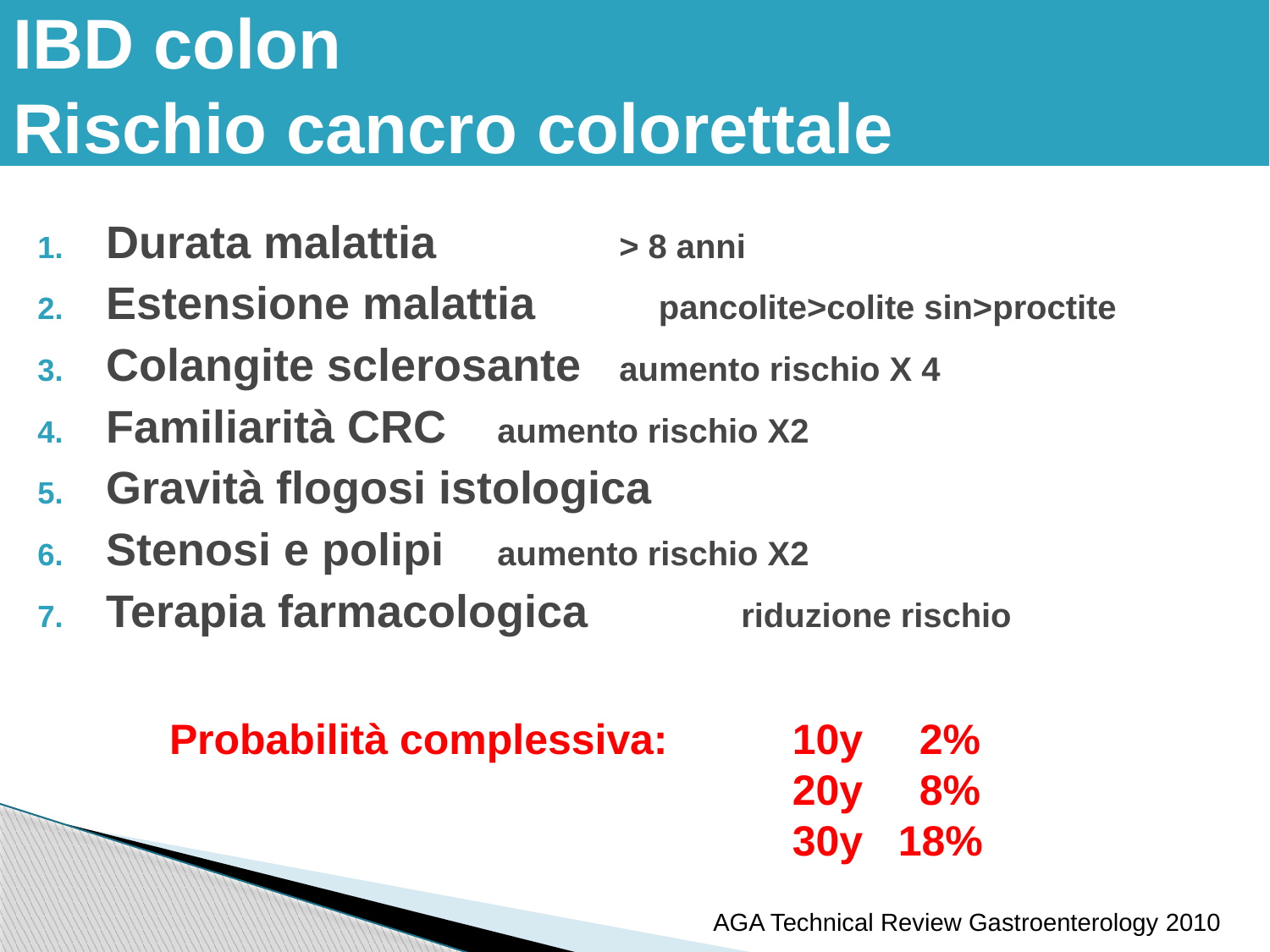

IBD colon
Rischio cancro colorettale
Durata malattia	 	  > 8 anni
Estensione malattia          pancolite>colite sin>proctite
Colangite sclerosante 	  aumento rischio X 4
Familiarità CRC 		  aumento rischio X2
Gravità flogosi istologica
Stenosi e polipi 		  aumento rischio X2
Terapia farmacologica  	  riduzione rischio

 Probabilità complessiva:	10y	2%
					20y	8%
					30y   18%

AGA Technical Review Gastroenterology 2010